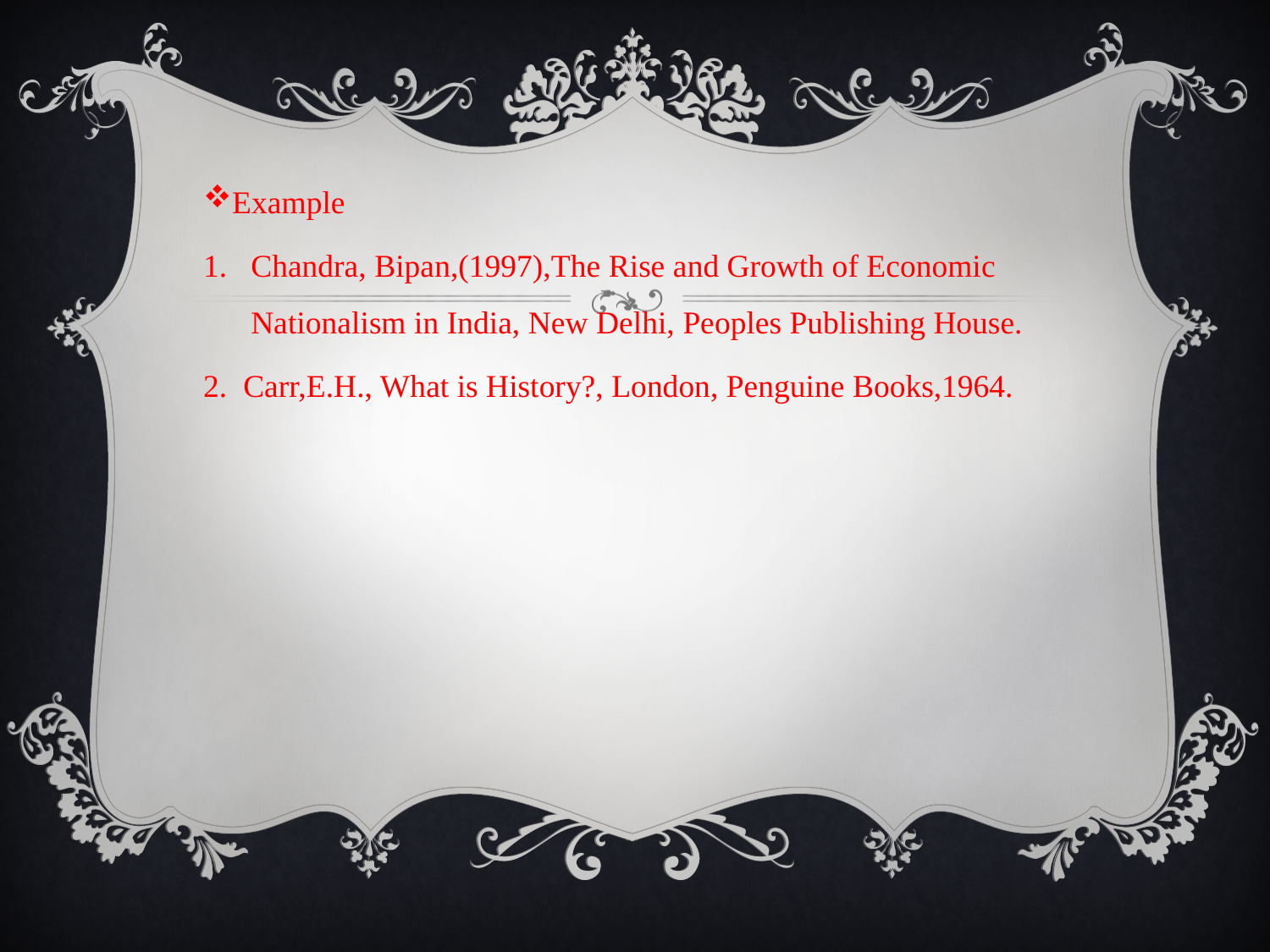

Example
Chandra, Bipan,(1997),The Rise and Growth of Economic Nationalism in India, New Delhi, Peoples Publishing House.
2.  Carr,E.H., What is History?, London, Penguine Books,1964.